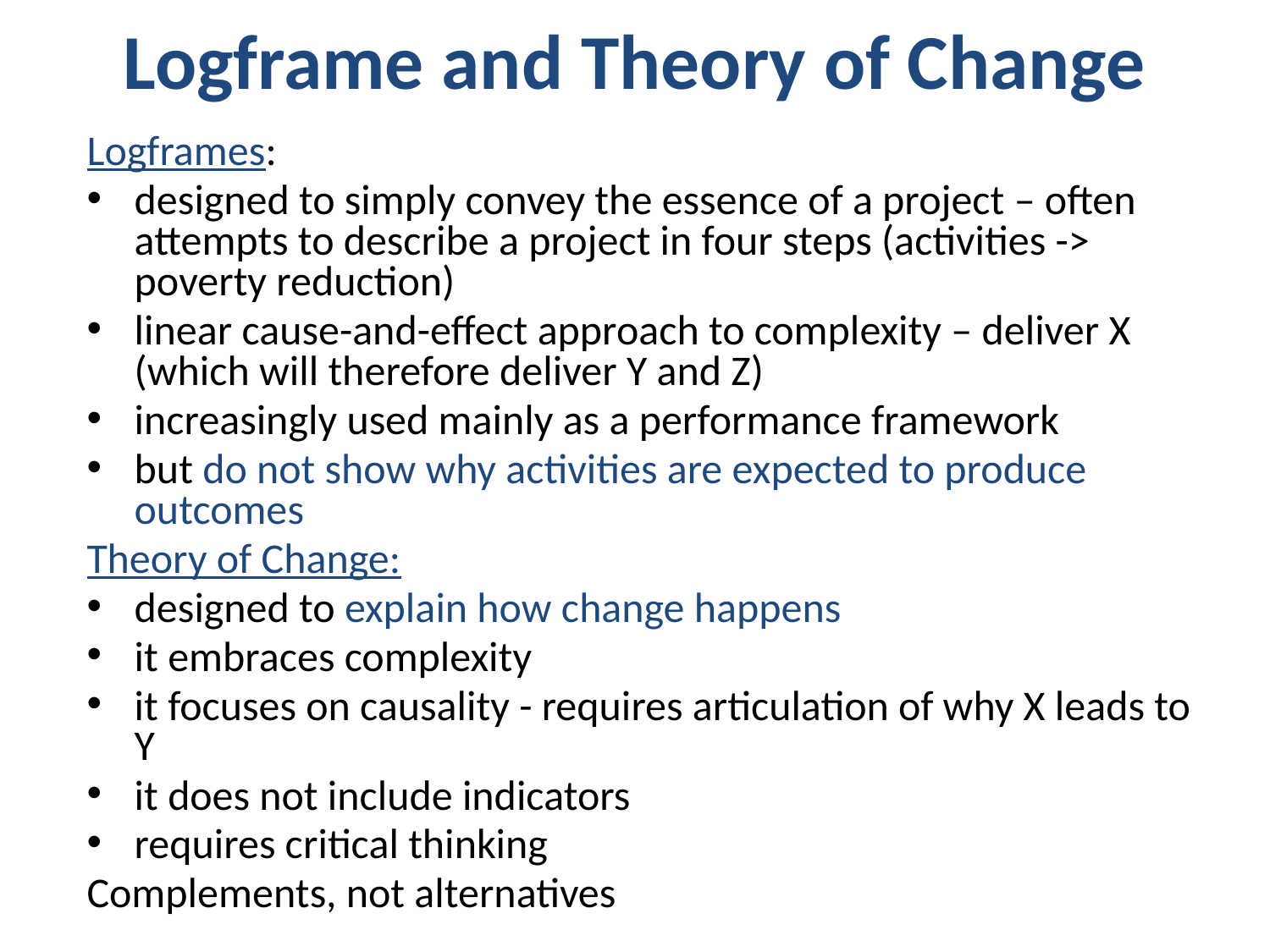

# Logframe and Theory of Change
Logframes:
designed to simply convey the essence of a project – often attempts to describe a project in four steps (activities -> poverty reduction)
linear cause-and-effect approach to complexity – deliver X (which will therefore deliver Y and Z)
increasingly used mainly as a performance framework
but do not show why activities are expected to produce outcomes
Theory of Change:
designed to explain how change happens
it embraces complexity
it focuses on causality - requires articulation of why X leads to Y
it does not include indicators
requires critical thinking
Complements, not alternatives